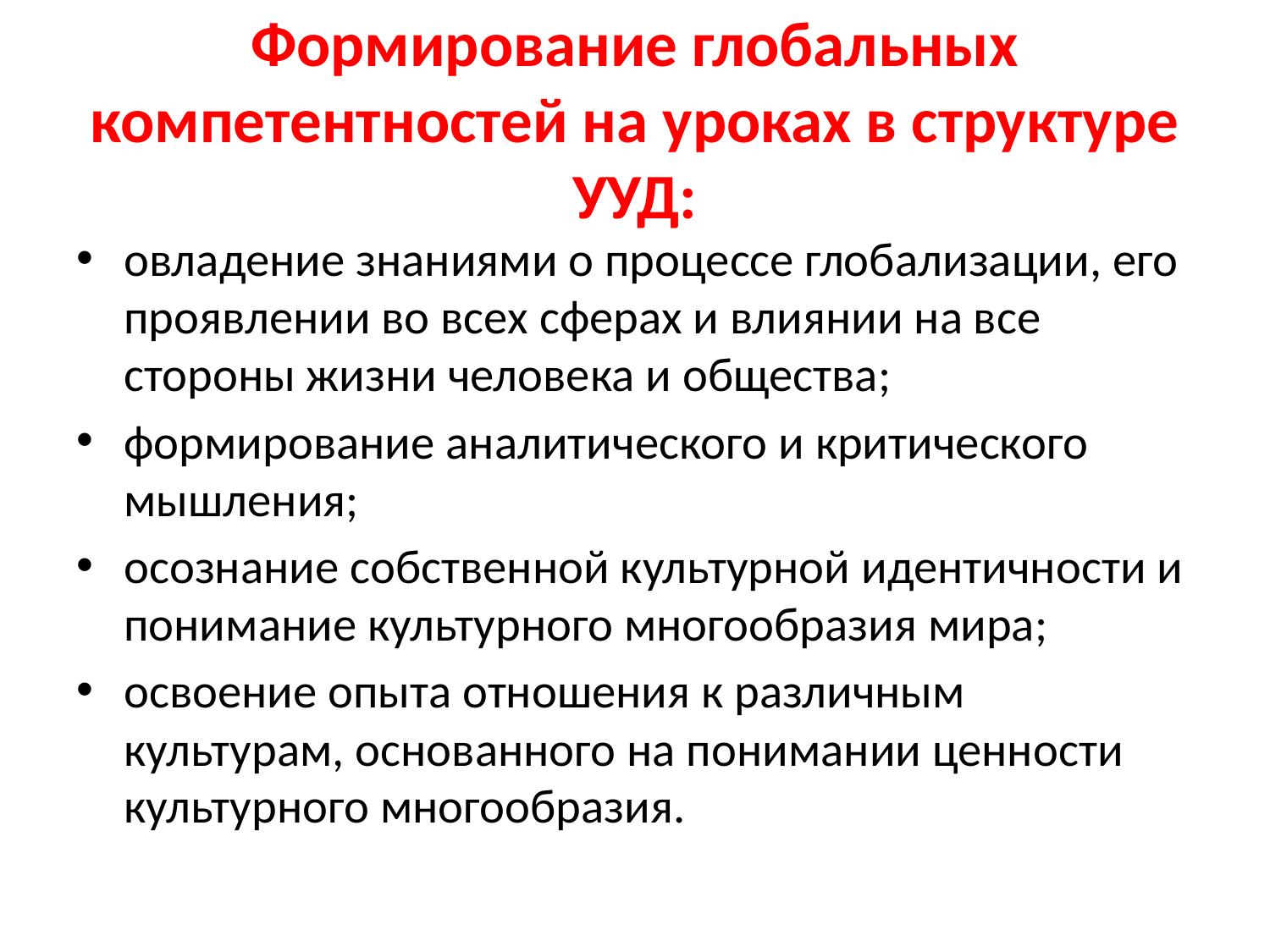

# Формирование глобальных компетентностей на уроках в структуре УУД:
овладение знаниями о процессе глобализации, его проявлении во всех сферах и влиянии на все стороны жизни человека и общества;
формирование аналитического и критического мышления;
осознание собственной культурной идентичности и понимание культурного многообразия мира;
освоение опыта отношения к различным культурам, основанного на понимании ценности культурного многообразия.